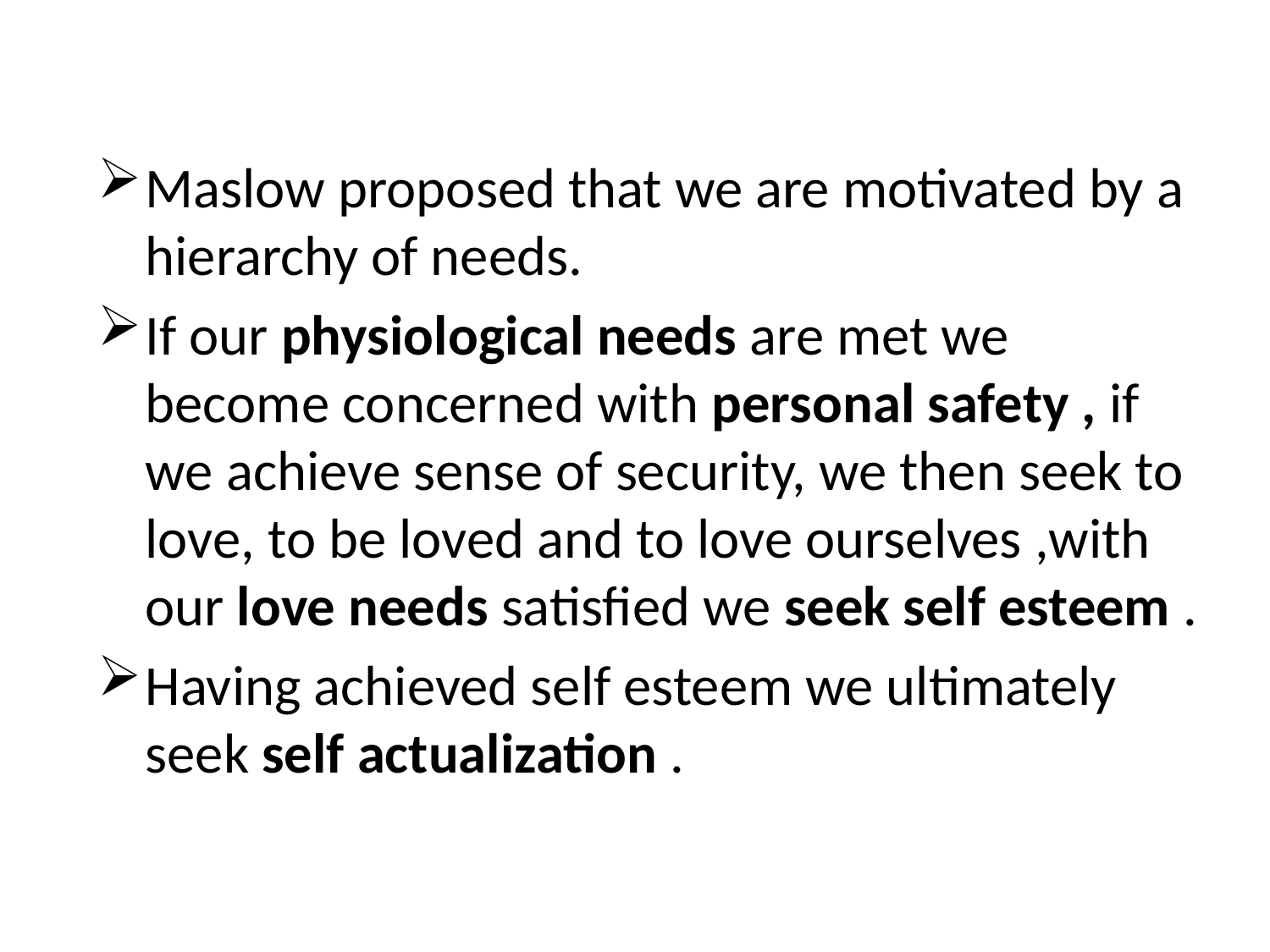

Maslow proposed that we are motivated by a hierarchy of needs.
If our physiological needs are met we become concerned with personal safety , if we achieve sense of security, we then seek to love, to be loved and to love ourselves ,with our love needs satisfied we seek self esteem .
Having achieved self esteem we ultimately seek self actualization .